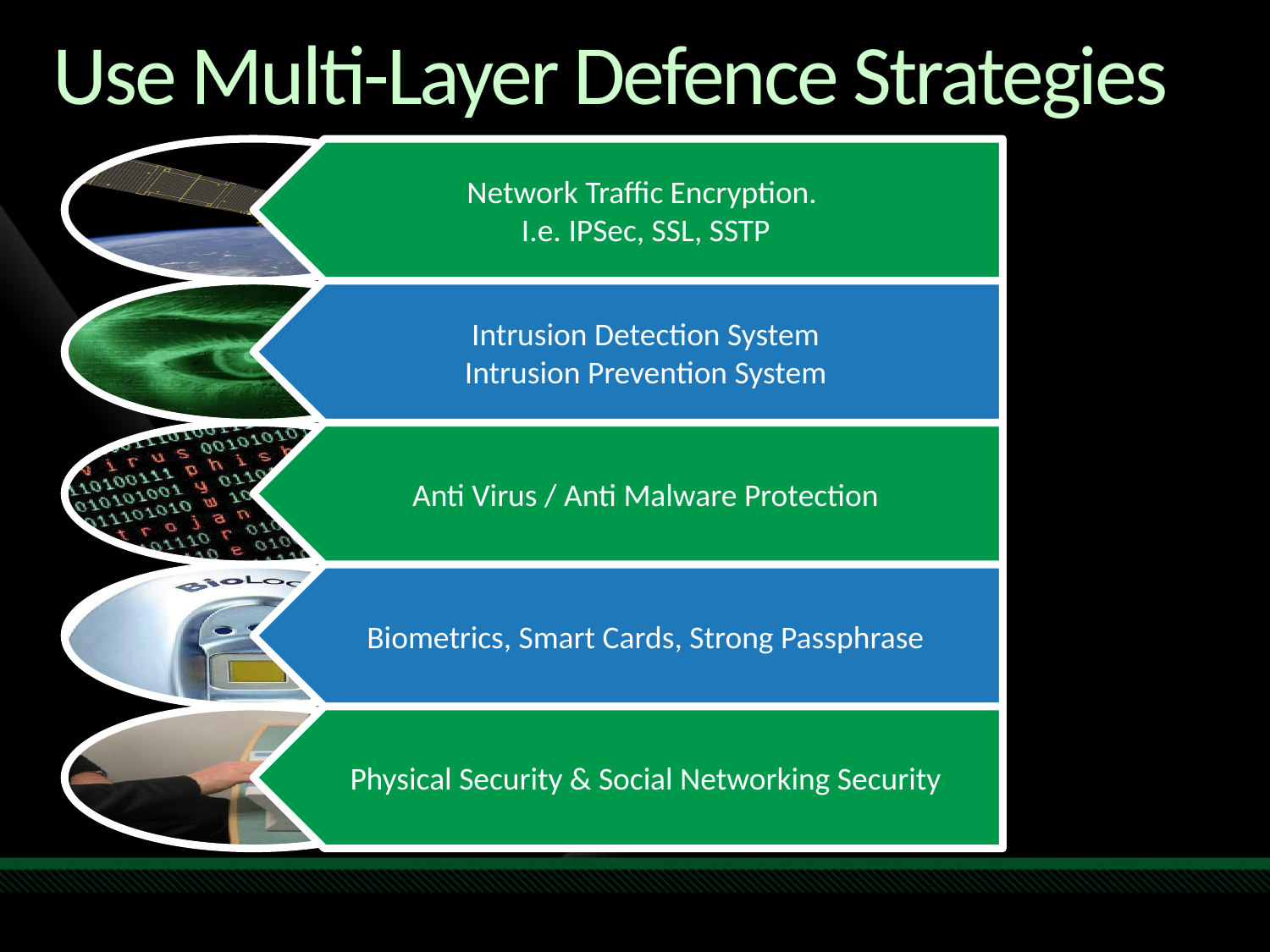

# Use Multi-Layer Defence Strategies
Network Traffic Encryption.
I.e. IPSec, SSL, SSTP
Intrusion Detection System
Intrusion Prevention System
Anti Virus / Anti Malware Protection
Biometrics, Smart Cards, Strong Passphrase
Physical Security & Social Networking Security